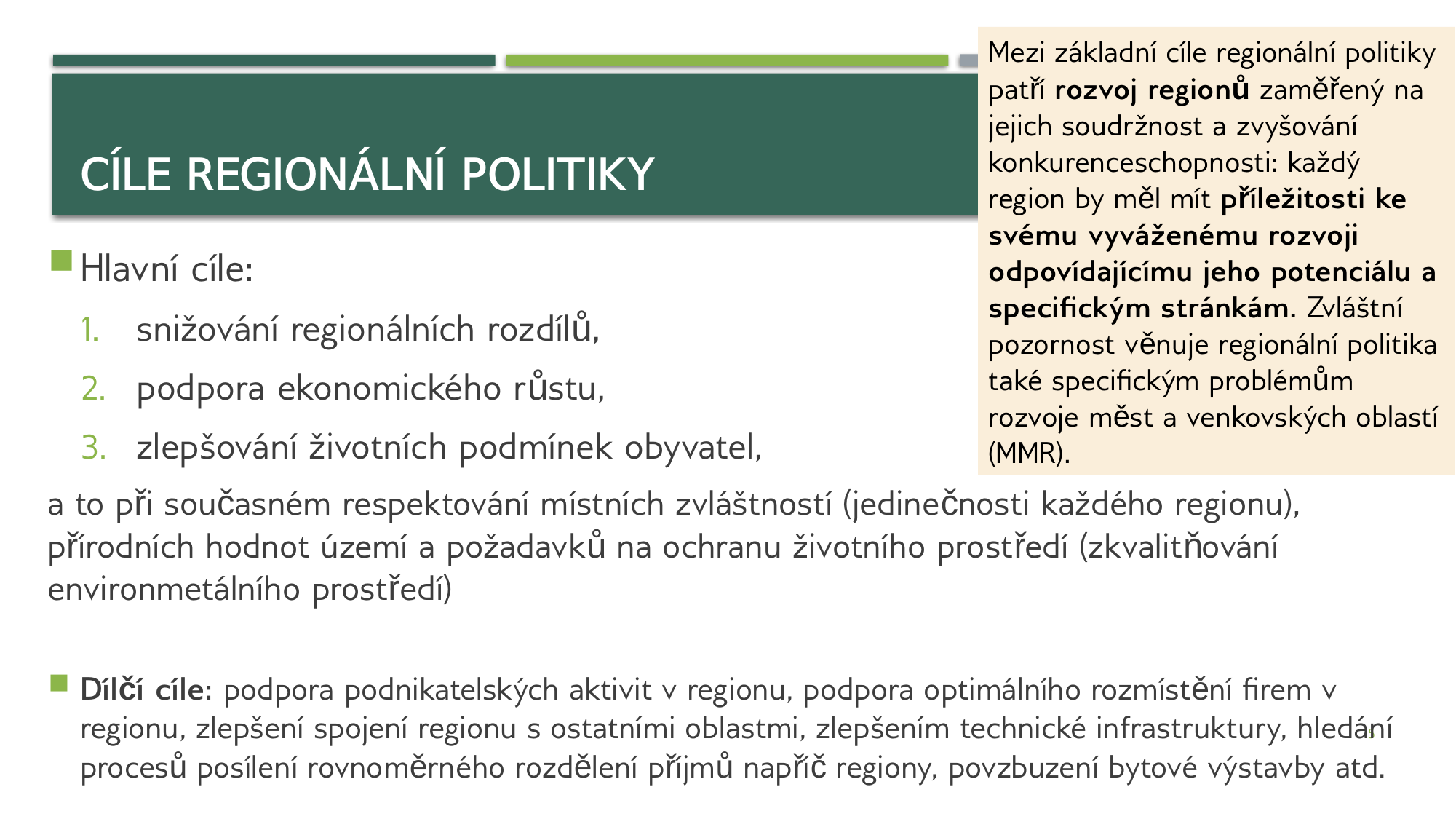

Mezi základní cíle regionální politiky patří rozvoj regionů zaměřený na jejich soudržnost a zvyšování konkurenceschopnosti: každý region by měl mít příležitosti ke svému vyváženému rozvoji odpovídajícímu jeho potenciálu a specifickým stránkám. Zvláštní pozornost věnuje regionální politika také specifickým problémům rozvoje měst a venkovských oblastí (MMR).
# Cíle regionální politiky
Hlavní cíle:
snižování regionálních rozdílů,
podpora ekonomického růstu,
zlepšování životních podmínek obyvatel,
a to při současném respektování místních zvláštností (jedinečnosti každého regionu), přírodních hodnot území a požadavků na ochranu životního prostředí (zkvalitňování environmetálního prostředí)

Dílčí cíle: podpora podnikatelských aktivit v regionu, podpora optimálního rozmístění firem v regionu, zlepšení spojení regionu s ostatními oblastmi, zlepšením technické infrastruktury, hledání procesů posílení rovnoměrného rozdělení příjmů napříč regiony, povzbuzení bytové výstavby atd.
5